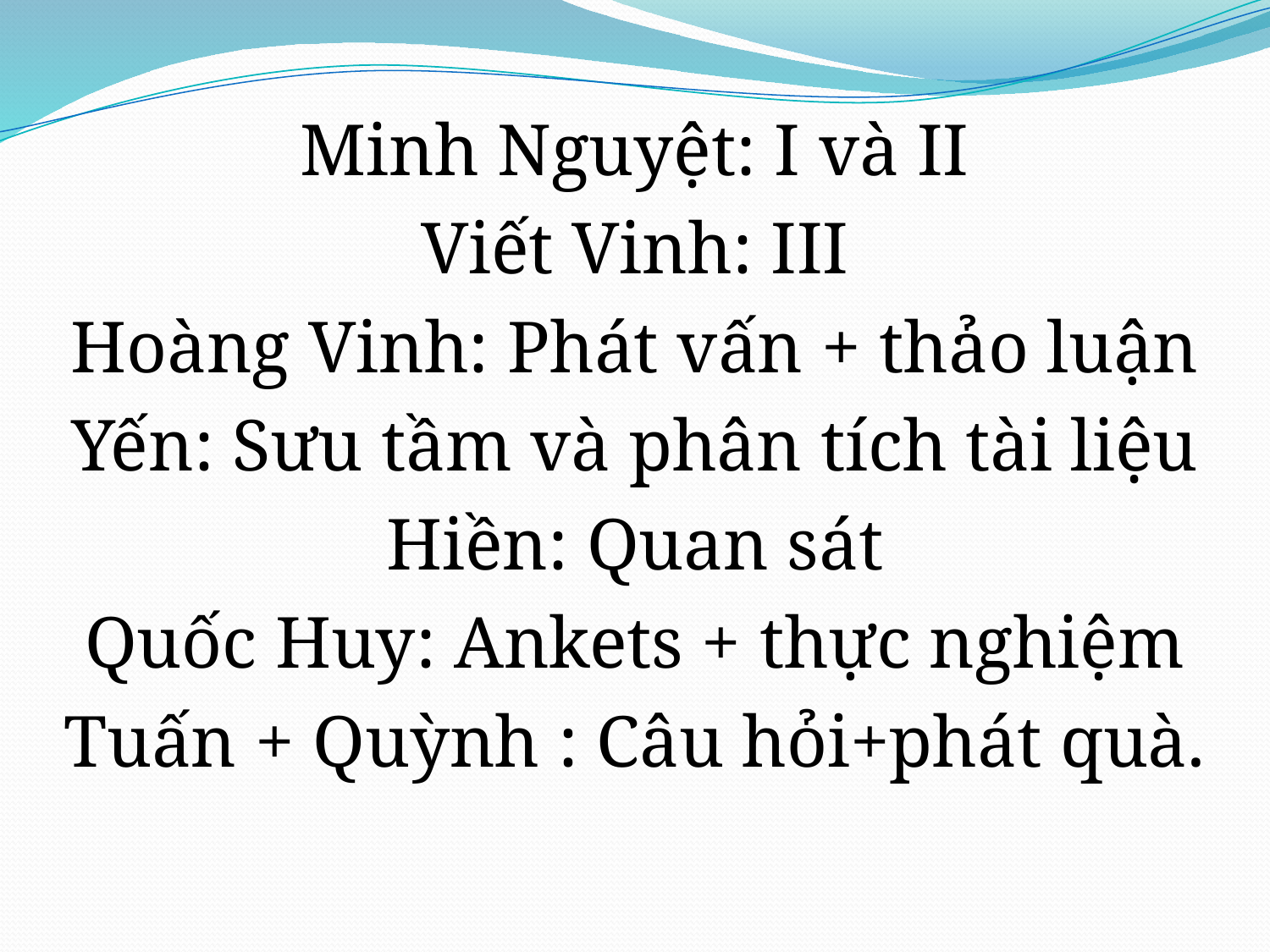

Minh Nguyệt: I và II
Viết Vinh: III
Hoàng Vinh: Phát vấn + thảo luận
Yến: Sưu tầm và phân tích tài liệu
Hiền: Quan sát
Quốc Huy: Ankets + thực nghiệm
Tuấn + Quỳnh : Câu hỏi+phát quà.